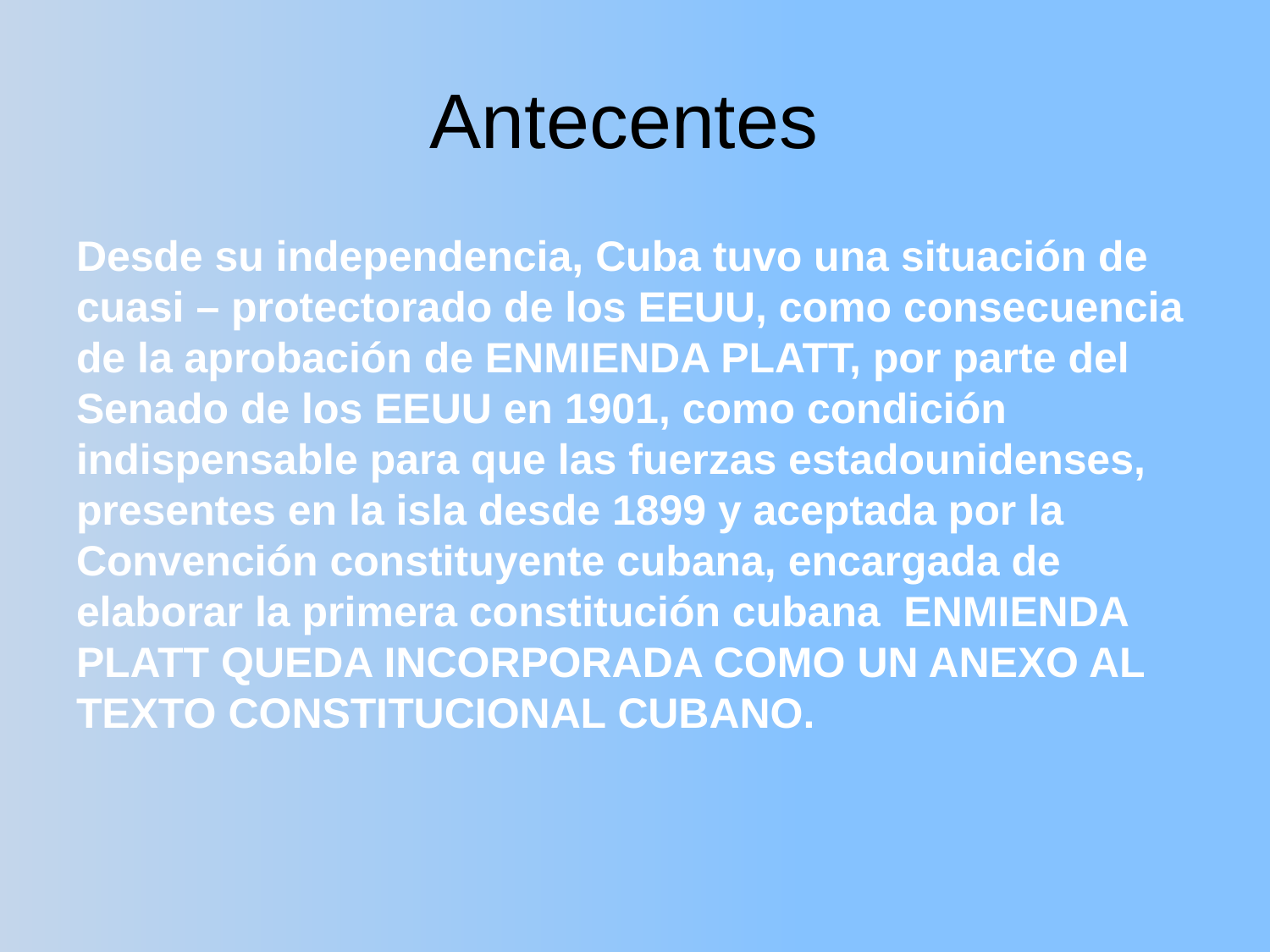

# Antecentes
Desde su independencia, Cuba tuvo una situación de cuasi – protectorado de los EEUU, como consecuencia de la aprobación de ENMIENDA PLATT, por parte del Senado de los EEUU en 1901, como condición indispensable para que las fuerzas estadounidenses, presentes en la isla desde 1899 y aceptada por la Convención constituyente cubana, encargada de elaborar la primera constitución cubana  ENMIENDA PLATT QUEDA INCORPORADA COMO UN ANEXO AL TEXTO CONSTITUCIONAL CUBANO.